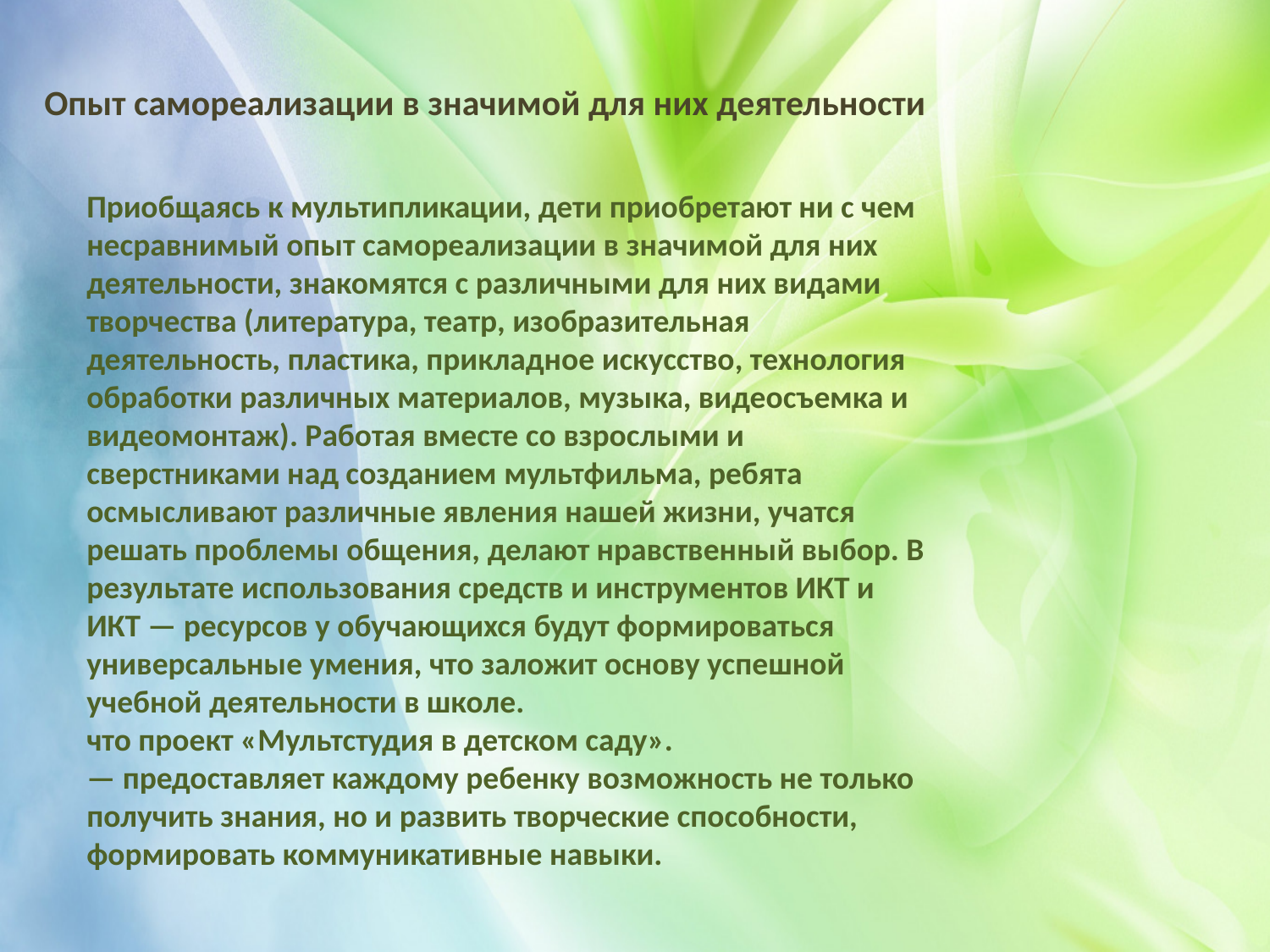

Опыт самореализации в значимой для них деятельности
Приобщаясь к мультипликации, дети приобретают ни с чем несравнимый опыт самореализации в значимой для них деятельности, знакомятся с различными для них видами творчества (литература, театр, изобразительная деятельность, пластика, прикладное искусство, технология обработки различных материалов, музыка, видеосъемка и видеомонтаж). Работая вместе со взрослыми и сверстниками над созданием мультфильма, ребята осмысливают различные явления нашей жизни, учатся решать проблемы общения, делают нравственный выбор. В результате использования средств и инструментов ИКТ и ИКТ — ресурсов у обучающихся будут формироваться универсальные умения, что заложит основу успешной учебной деятельности в школе.
что проект «Мультстудия в детском саду».
— предоставляет каждому ребенку возможность не только получить знания, но и развить творческие способности, формировать коммуникативные навыки.